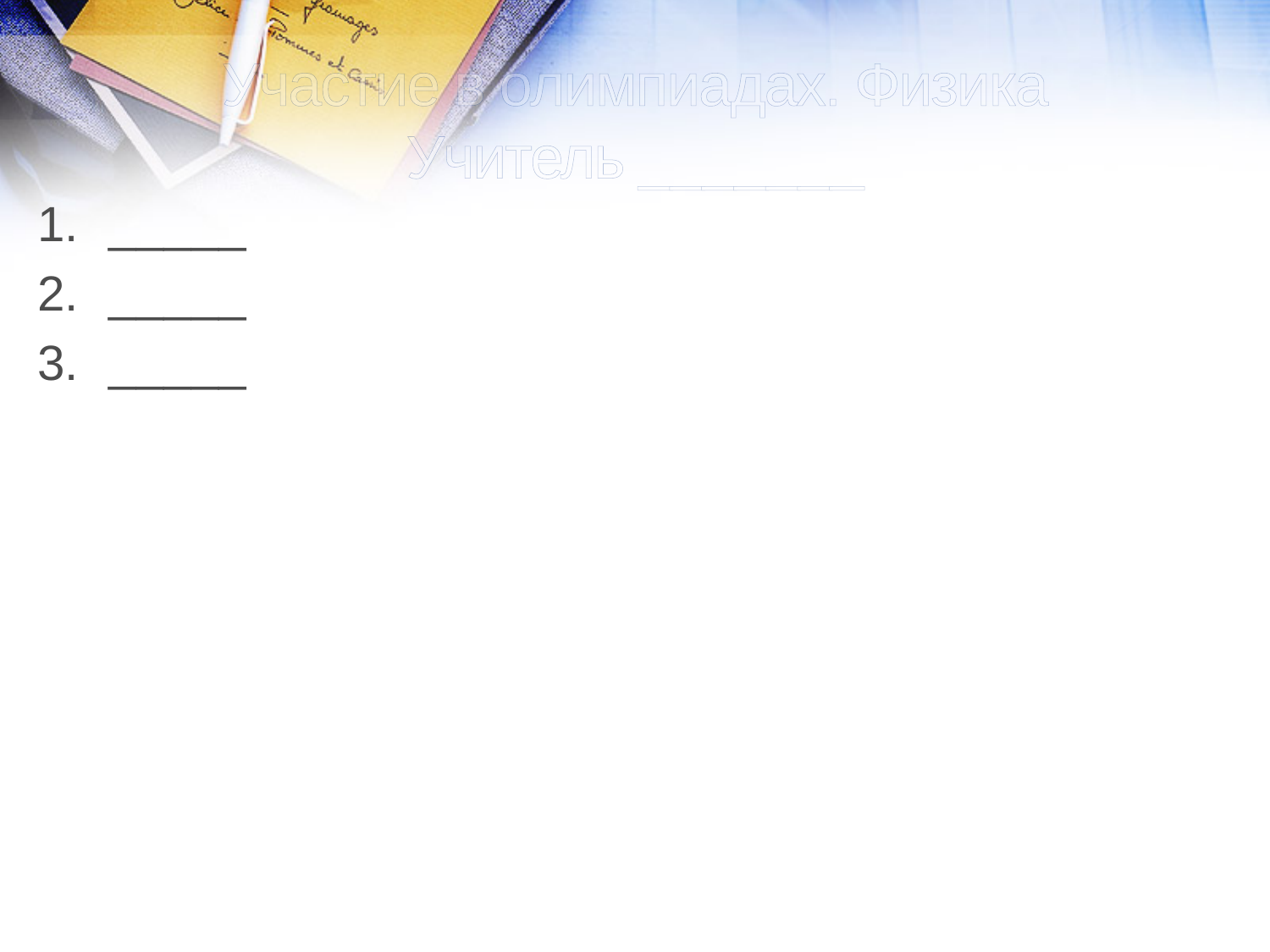

Участие в олимпиадах. Физика
Учитель _______
_____
_____
_____